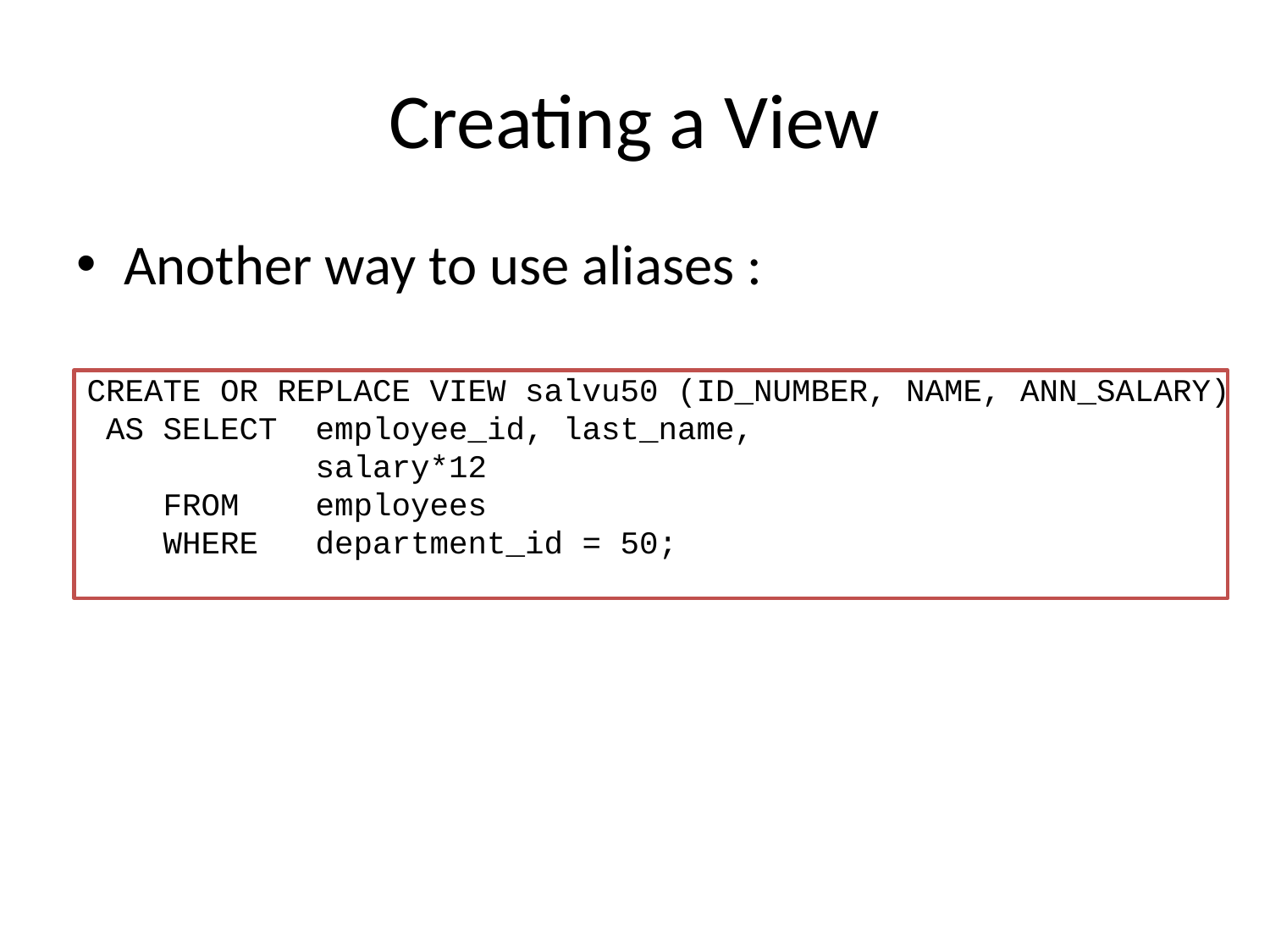

# Creating a View
Another way to use aliases :

CREATE OR REPLACE VIEW salvu50 (ID_NUMBER, NAME, ANN_SALARY)
 AS SELECT  employee_id, last_name,
            salary*12
    FROM    employees
    WHERE   department_id = 50;